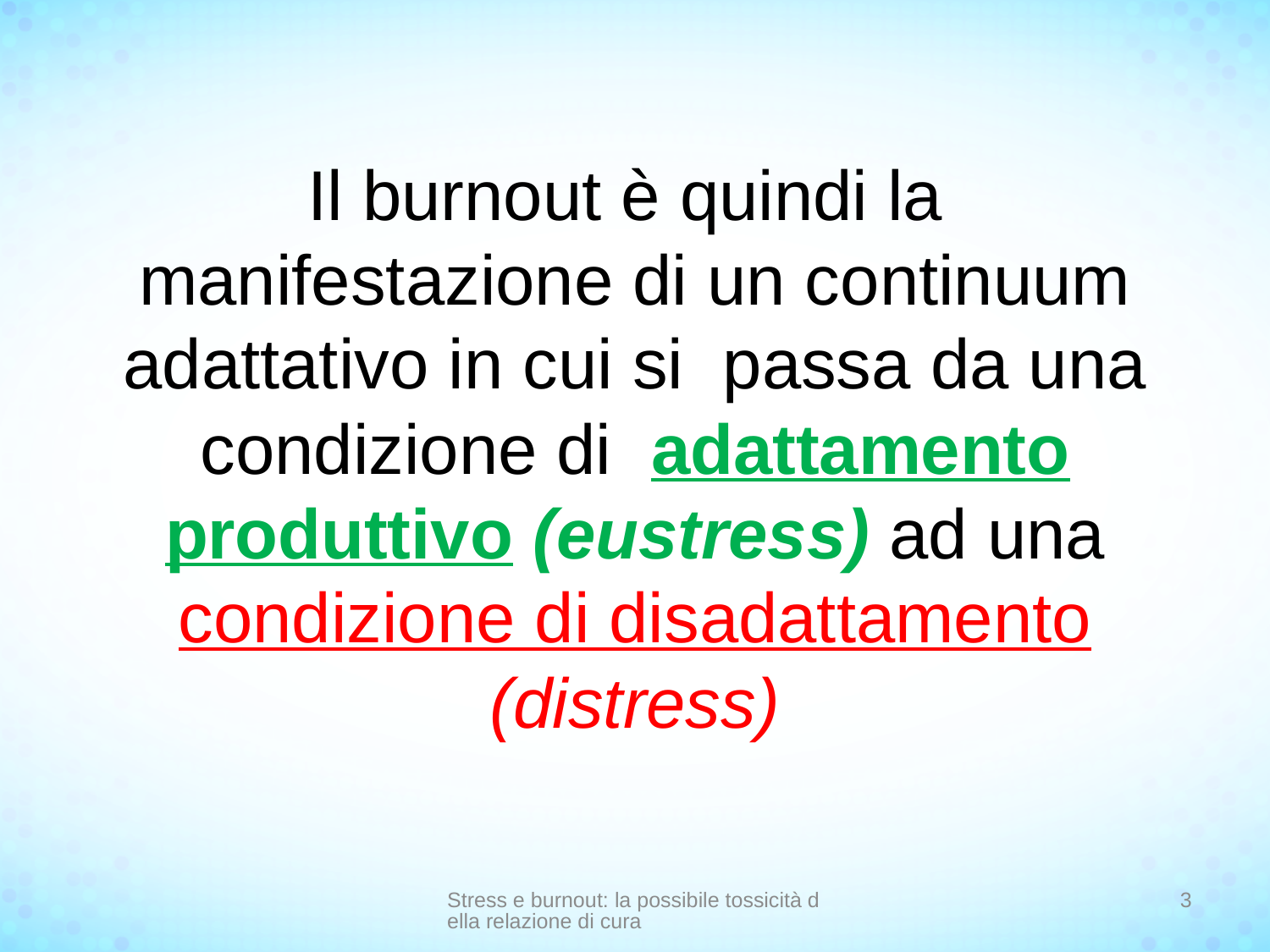

# Il burnout è quindi la  manifestazione di un continuum adattativo in cui si  passa da una condizione di  adattamento produttivo (eustress) ad una condizione di disadattamento (distress)‏
Stress e burnout: la possibile tossicità della relazione di cura
3